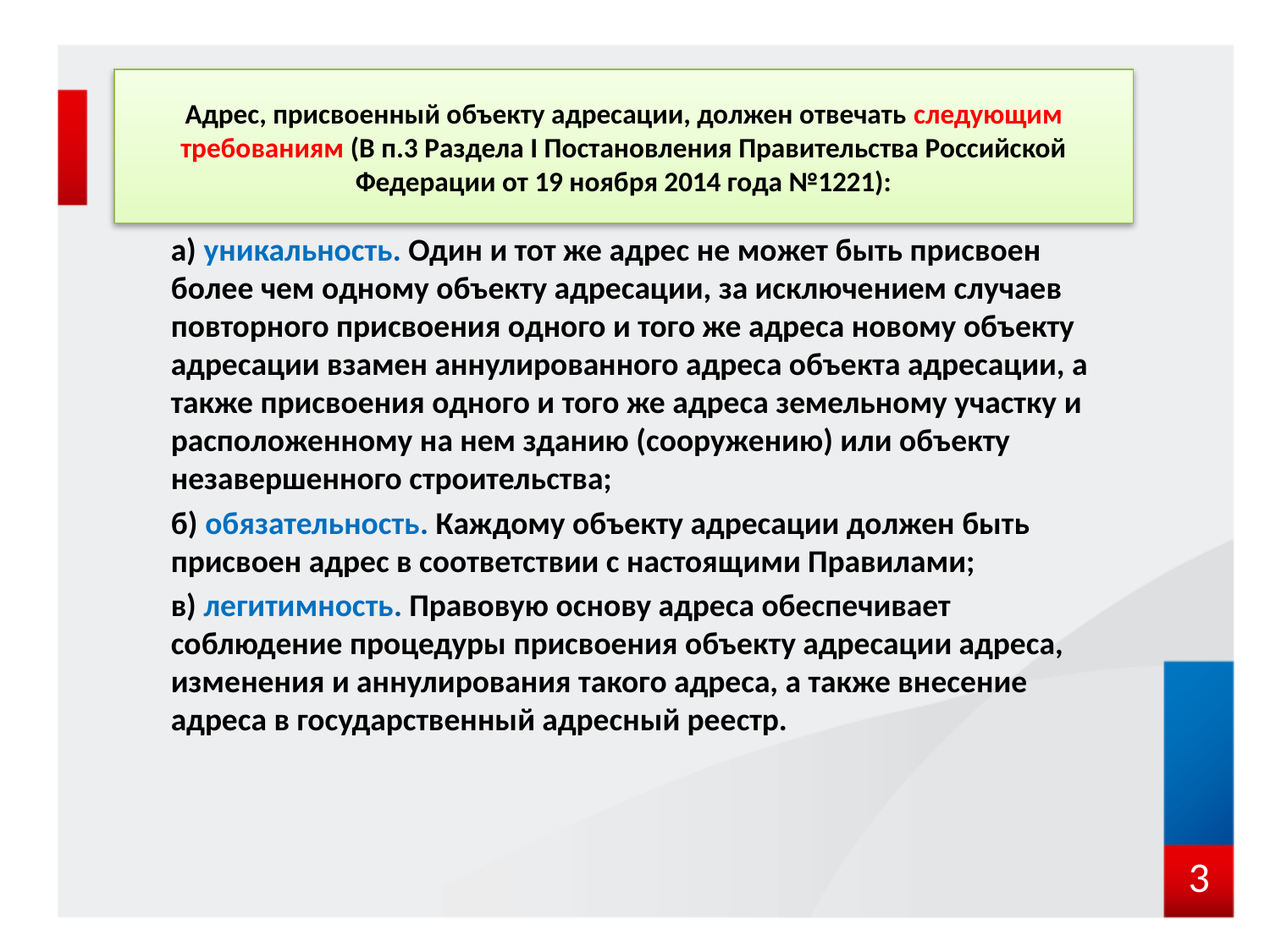

# Адрес, присвоенный объекту адресации, должен отвечать следующим требованиям (В п.3 Раздела I Постановления Правительства Российской Федерации от 19 ноября 2014 года №1221):
а) уникальность. Один и тот же адрес не может быть присвоен более чем одному объекту адресации, за исключением случаев повторного присвоения одного и того же адреса новому объекту адресации взамен аннулированного адреса объекта адресации, а также присвоения одного и того же адреса земельному участку и расположенному на нем зданию (сооружению) или объекту незавершенного строительства;
б) обязательность. Каждому объекту адресации должен быть присвоен адрес в соответствии с настоящими Правилами;
в) легитимность. Правовую основу адреса обеспечивает соблюдение процедуры присвоения объекту адресации адреса, изменения и аннулирования такого адреса, а также внесение адреса в государственный адресный реестр.
3